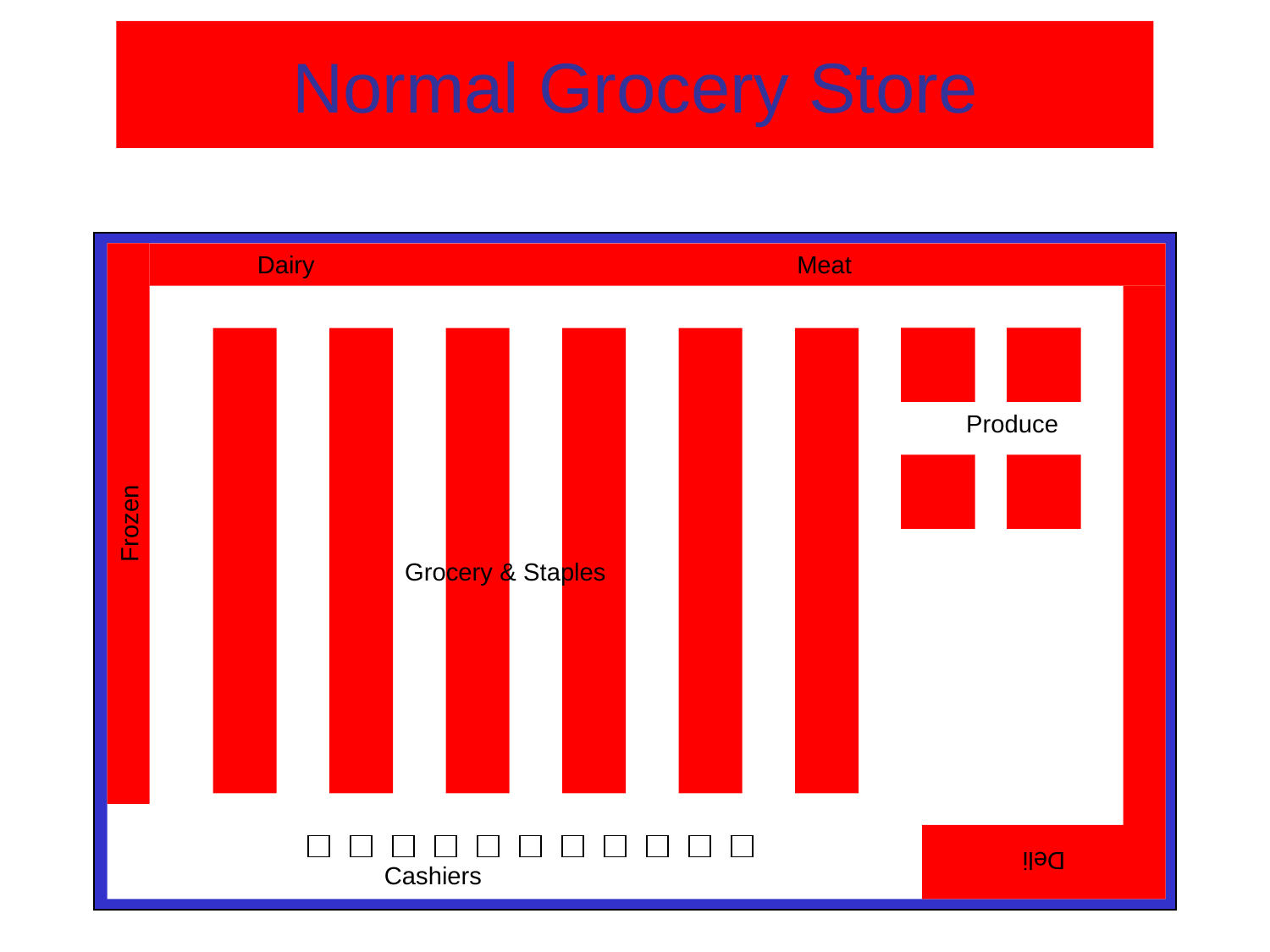

Normal Grocery Store

Dairy
Meat

Produce

Frozen

Grocery & Staples
Deli

Cashiers
32
Copyright © 2019 by The McGraw-Hill Companies, Inc. All rights reserved.